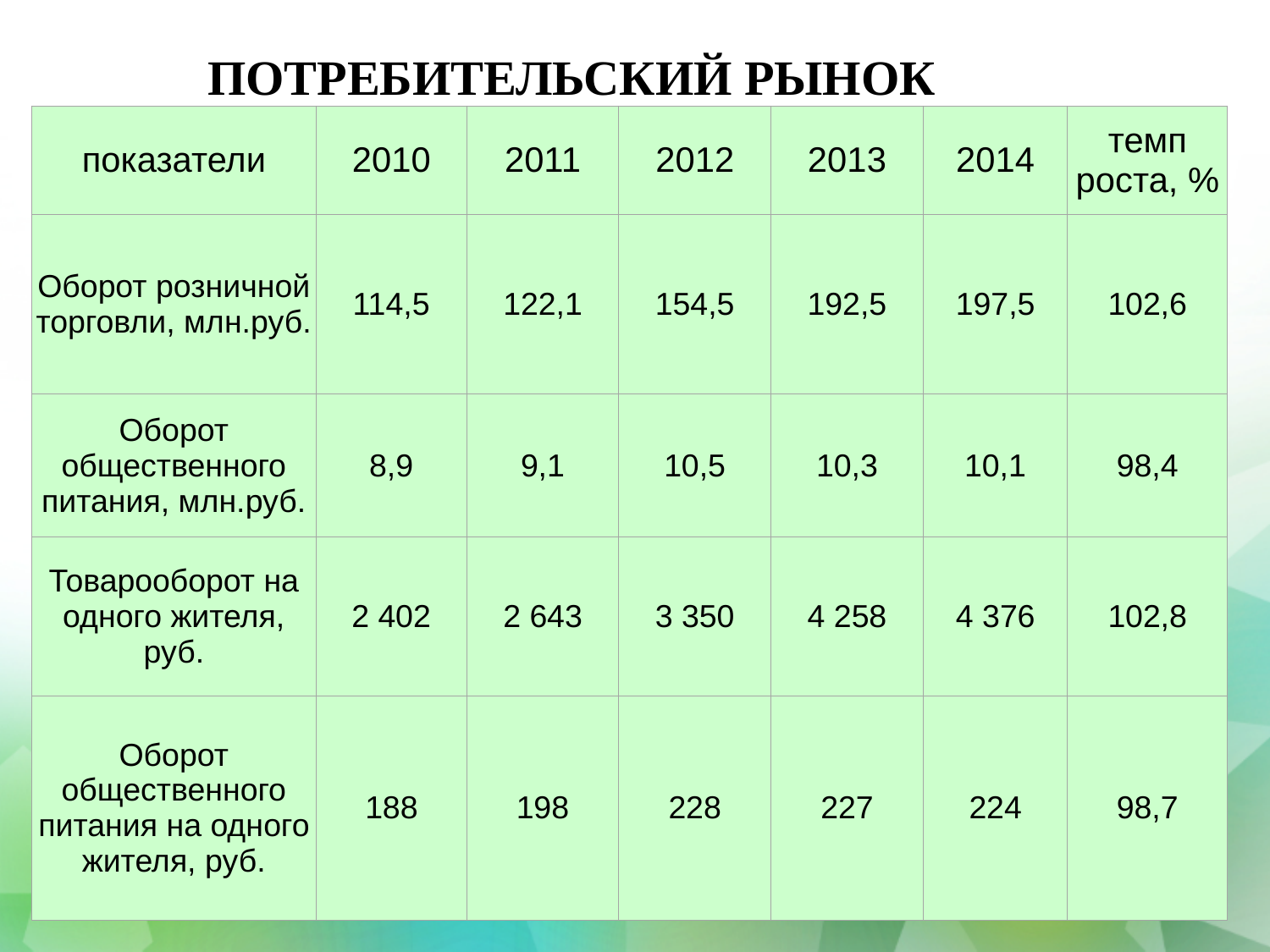

Потребительский рынок
| показатели | 2010 | 2011 | 2012 | 2013 | 2014 | темп роста, % |
| --- | --- | --- | --- | --- | --- | --- |
| Оборот розничной торговли, млн.руб. | 114,5 | 122,1 | 154,5 | 192,5 | 197,5 | 102,6 |
| Оборот общественного питания, млн.руб. | 8,9 | 9,1 | 10,5 | 10,3 | 10,1 | 98,4 |
| Товарооборот на одного жителя, руб. | 2 402 | 2 643 | 3 350 | 4 258 | 4 376 | 102,8 |
| Оборот общественного питания на одного жителя, руб. | 188 | 198 | 228 | 227 | 224 | 98,7 |